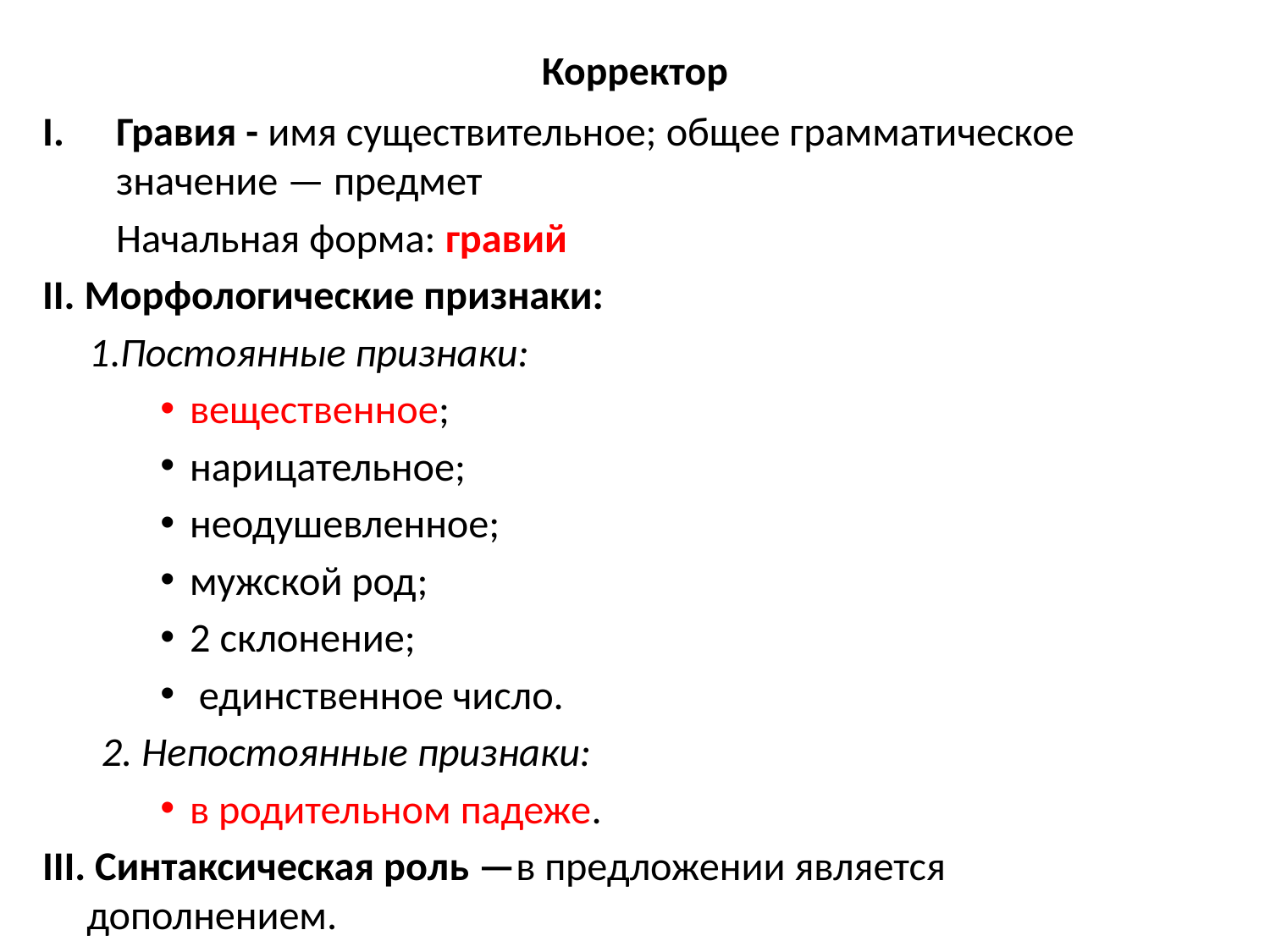

# Корректор
Гравия - имя существительное; общее грамматическое значение — предмет
	Начальная форма: гравий
II. Морфологические признаки:
     1.Постоянные признаки:
вещественное;
нарицательное;
неодушевленное;
мужской род;
2 склонение;
 единственное число.
2. Непостоянные признаки:
в родительном падеже.
III. Синтаксическая роль —в предложении является дополнением.